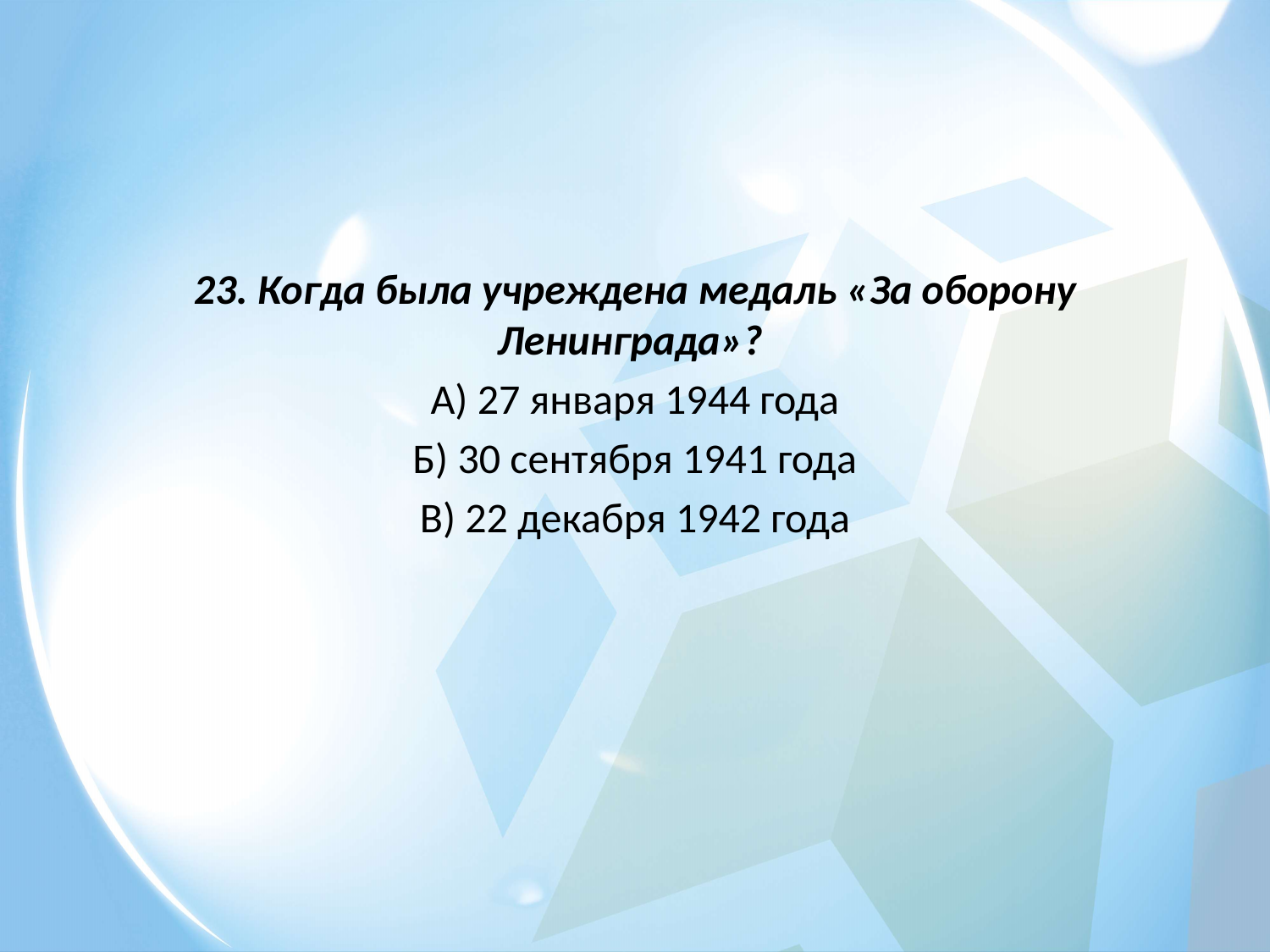

23. Когда была учреждена медаль «За оборону Ленинграда»?
А) 27 января 1944 года
Б) 30 сентября 1941 года
В) 22 декабря 1942 года